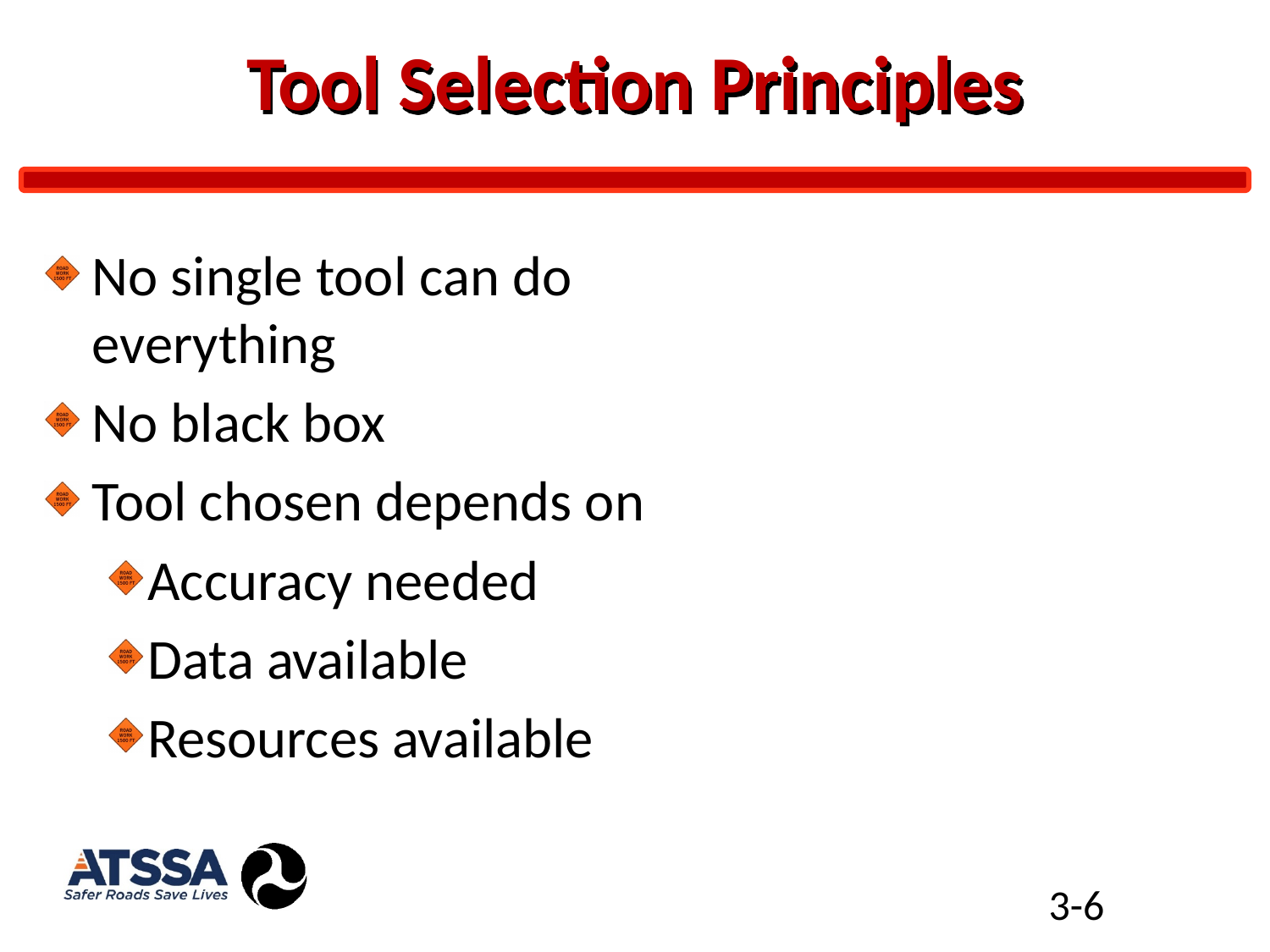

# Tool Selection Principles
No single tool can do everything
No black box
Tool chosen depends on
Accuracy needed
Data available
Resources available